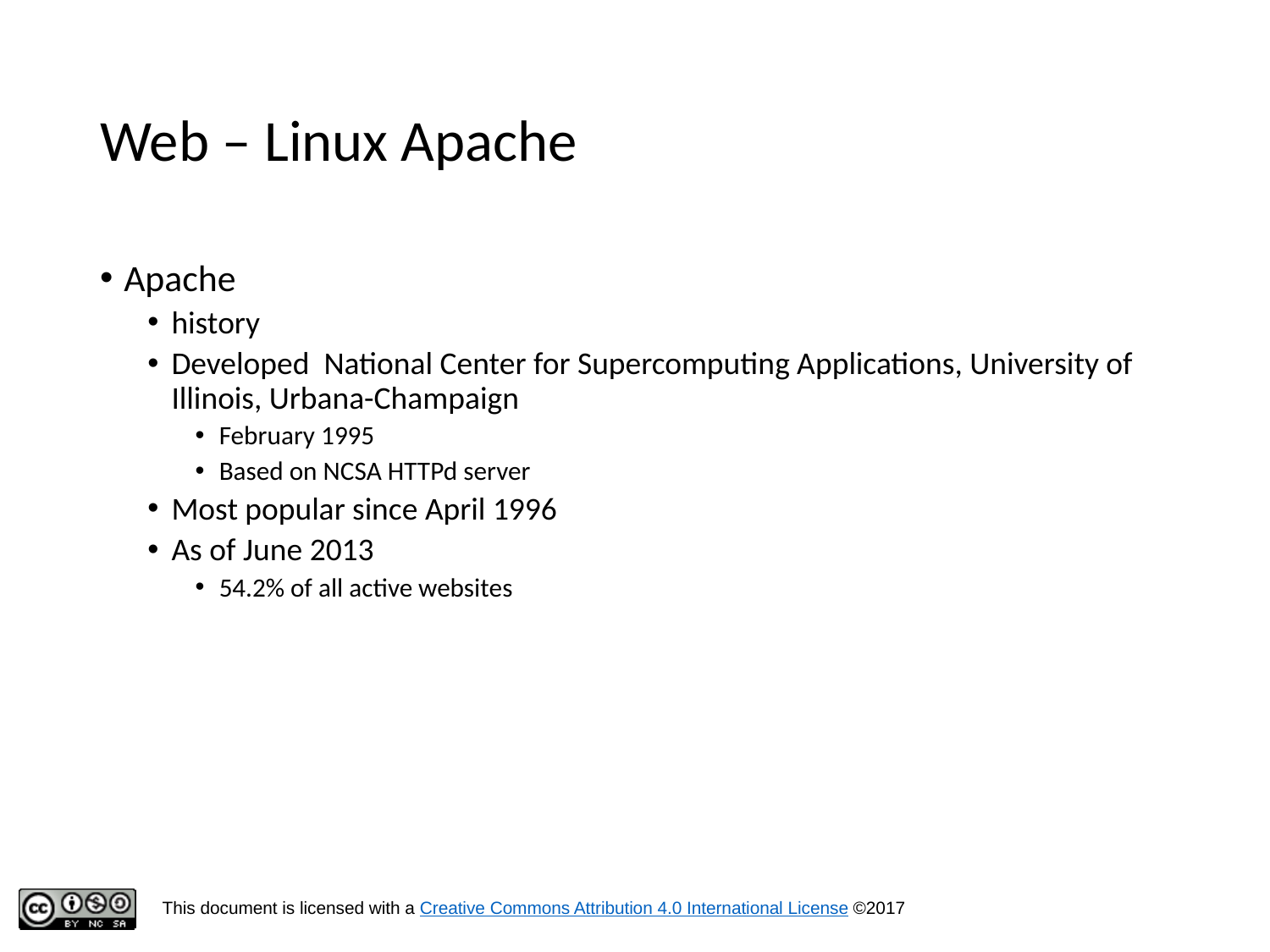

# Web – Linux Apache
Apache
history
Developed  National Center for Supercomputing Applications, University of Illinois, Urbana-Champaign
February 1995
Based on NCSA HTTPd server
Most popular since April 1996
As of June 2013
54.2% of all active websites